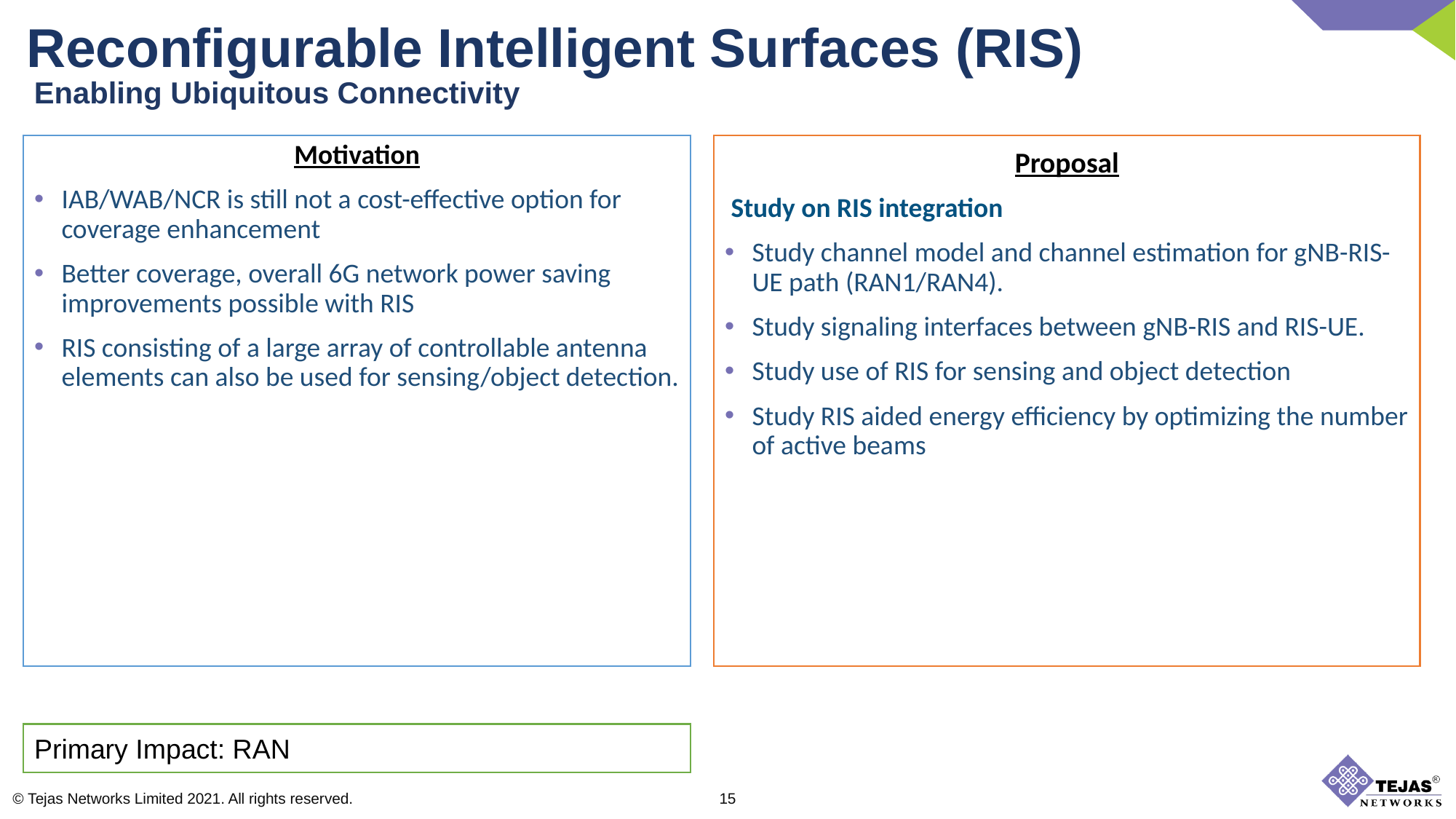

Reconfigurable Intelligent Surfaces (RIS)
Enabling Ubiquitous Connectivity

Motivation
IAB/WAB/NCR is still not a cost-effective option for coverage enhancement
Better coverage, overall 6G network power saving improvements possible with RIS
RIS consisting of a large array of controllable antenna elements can also be used for sensing/object detection.
Proposal
 Study on RIS integration
Study channel model and channel estimation for gNB-RIS-UE path (RAN1/RAN4).
Study signaling interfaces between gNB-RIS and RIS-UE.
Study use of RIS for sensing and object detection
Study RIS aided energy efficiency by optimizing the number of active beams
Primary Impact: RAN